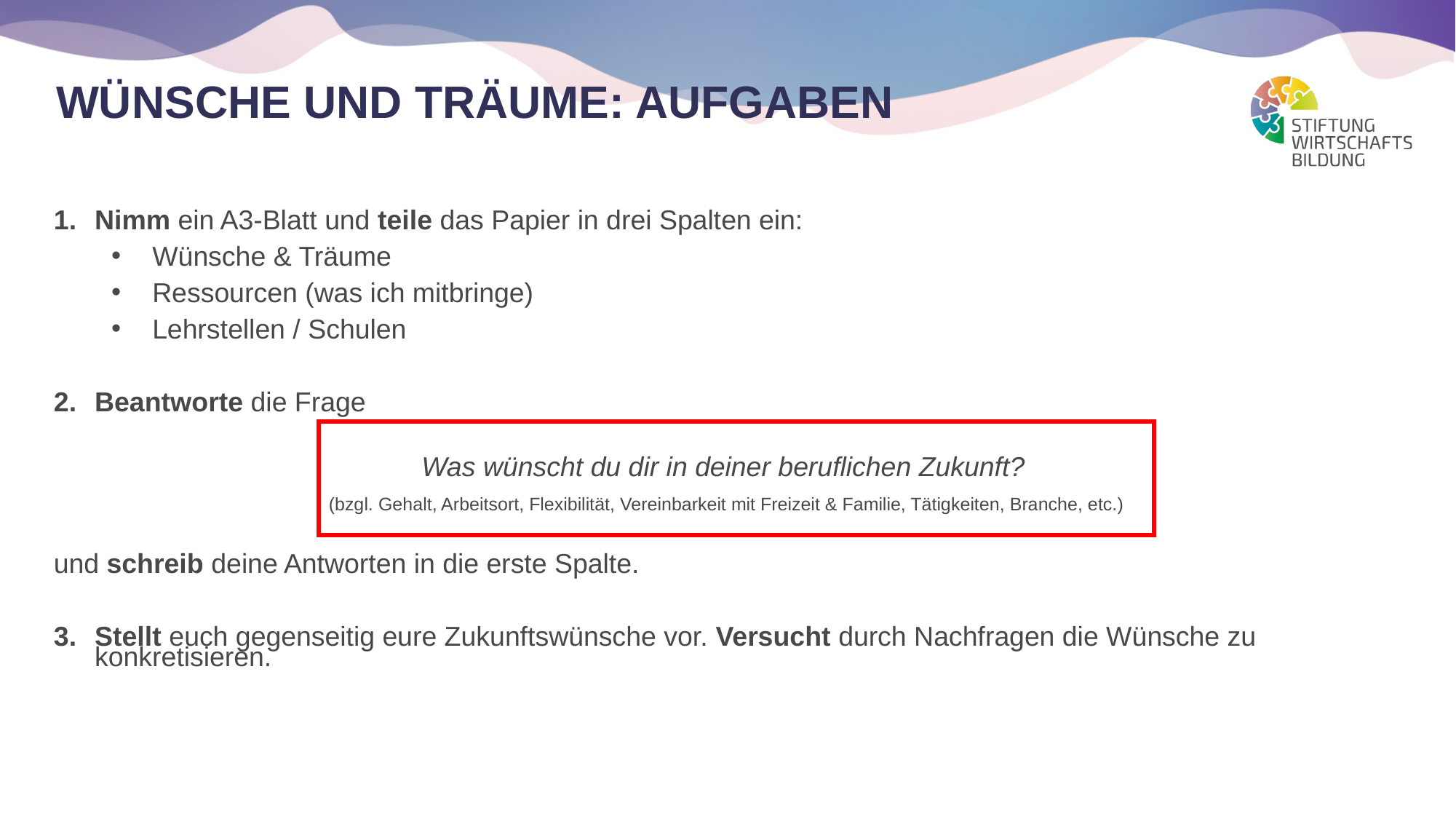

# Wünsche und Träume: Aufgaben
Nimm ein A3-Blatt und teile das Papier in drei Spalten ein:
Wünsche & Träume
Ressourcen (was ich mitbringe)
Lehrstellen / Schulen

Beantworte die Frage
Was wünscht du dir in deiner beruflichen Zukunft?
(bzgl. Gehalt, Arbeitsort, Flexibilität, Vereinbarkeit mit Freizeit & Familie, Tätigkeiten, Branche, etc.)
und schreib deine Antworten in die erste Spalte.

Stellt euch gegenseitig eure Zukunftswünsche vor. Versucht durch Nachfragen die Wünsche zu konkretisieren.